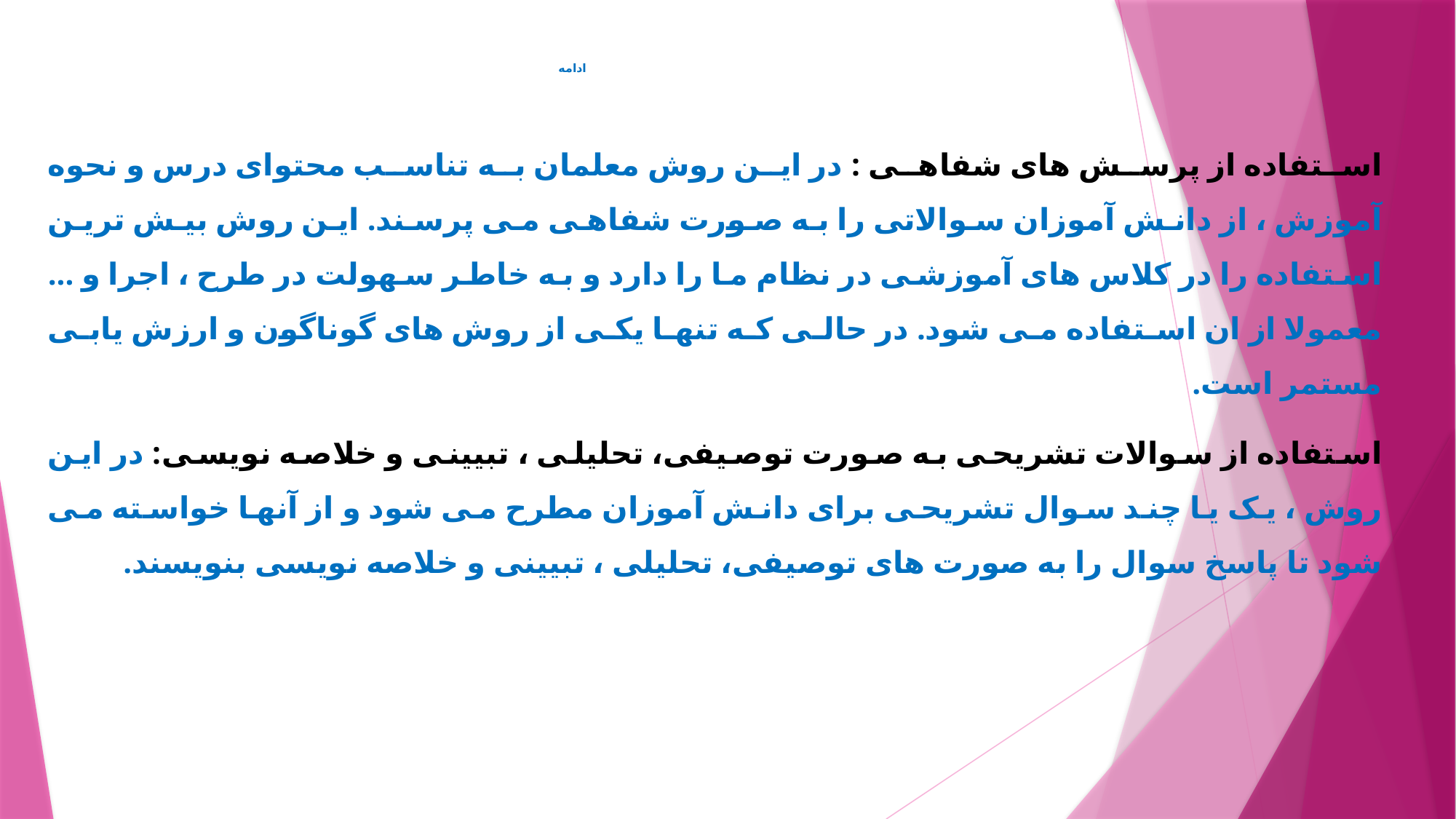

# ادامه
استفاده از پرسش های شفاهی : در این روش معلمان به تناسب محتوای درس و نحوه آموزش ، از دانش آموزان سوالاتی را به صورت شفاهی می پرسند. این روش بیش ترین استفاده را در کلاس های آموزشی در نظام ما را دارد و به خاطر سهولت در طرح ، اجرا و ... معمولا از ان استفاده می شود. در حالی که تنها یکی از روش های گوناگون و ارزش یابی مستمر است.
استفاده از سوالات تشریحی به صورت توصیفی، تحلیلی ، تبیینی و خلاصه نویسی: در این روش ، یک یا چند سوال تشریحی برای دانش آموزان مطرح می شود و از آنها خواسته می شود تا پاسخ سوال را به صورت های توصیفی، تحلیلی ، تبیینی و خلاصه نویسی بنویسند.